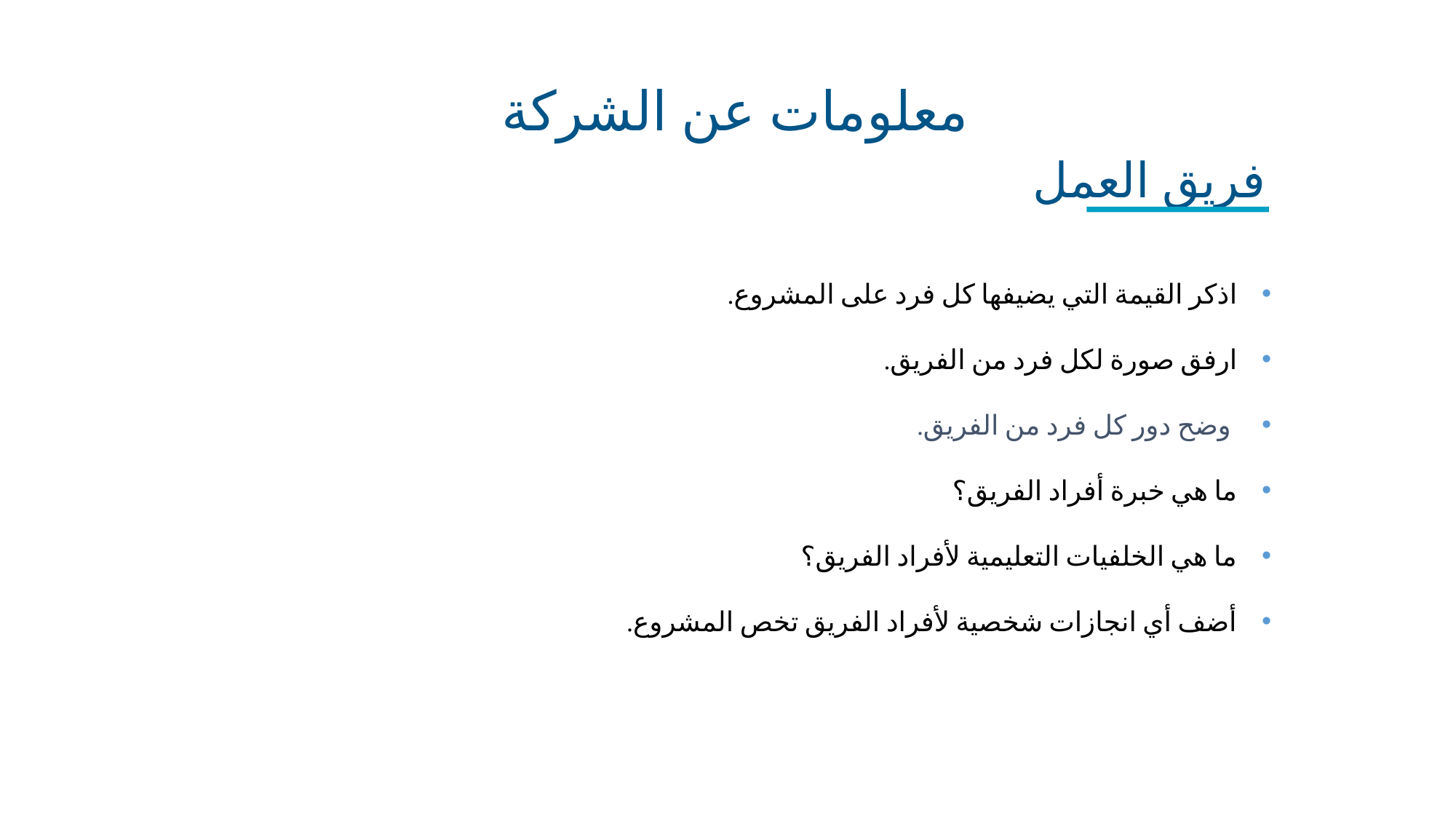

معلومات عن الشركة
فريق العمل

اذكر القيمة التي يضيفها كل فرد على المشروع.

ارفق صورة لكل فرد من الفريق.

 وضح دور كل فرد من الفريق.

ما هي خبرة أفراد الفريق؟

ما هي الخلفيات التعليمية لأفراد الفريق؟

أضف أي انجازات شخصية لأفراد الفريق تخص المشروع.